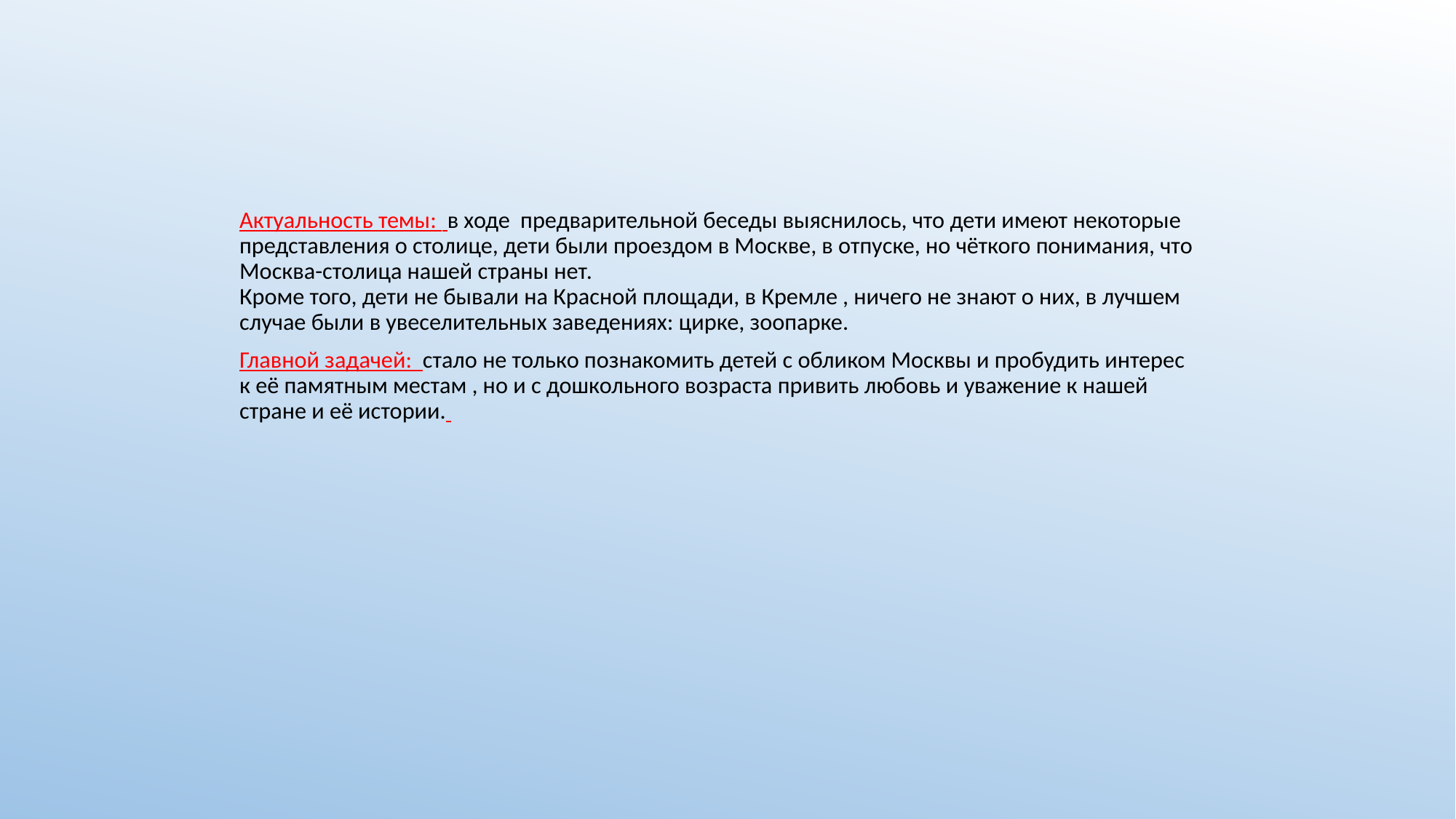

#

Актуальность темы:  в ходе  предварительной беседы выяснилось, что дети имеют некоторые представления о столице, дети были проездом в Москве, в отпуске, но чёткого понимания, что Москва-столица нашей страны нет.
Кроме того, дети не бывали на Красной площади, в Кремле , ничего не знают о них, в лучшем случае были в увеселительных заведениях: цирке, зоопарке.
Главной задачей:  стало не только познакомить детей с обликом Москвы и пробудить интерес к её памятным местам , но и с дошкольного возраста привить любовь и уважение к нашей стране и её истории.